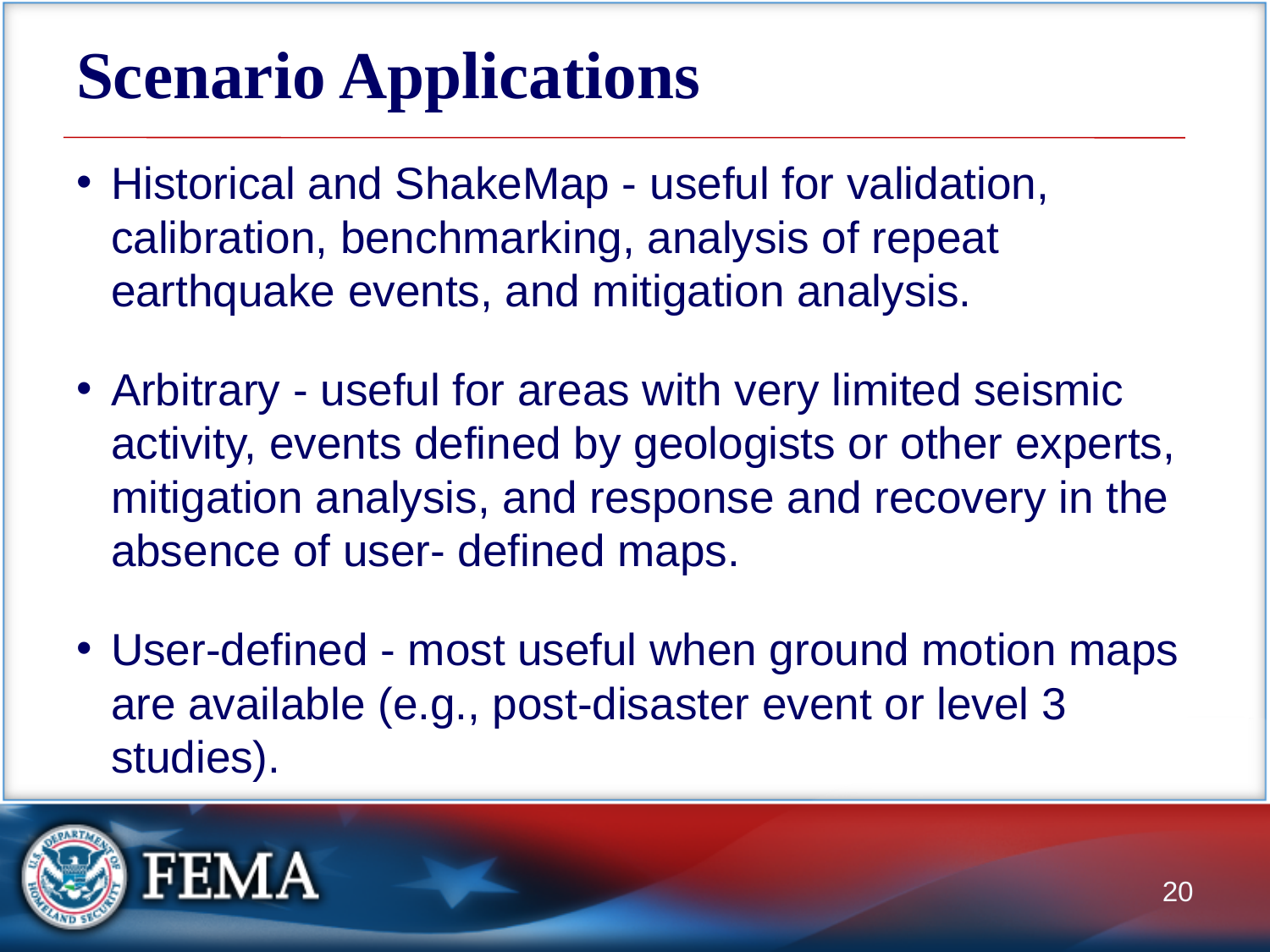

# Scenario Applications
Historical and ShakeMap - useful for validation, calibration, benchmarking, analysis of repeat earthquake events, and mitigation analysis.
Arbitrary - useful for areas with very limited seismic activity, events defined by geologists or other experts, mitigation analysis, and response and recovery in the absence of user- defined maps.
User-defined - most useful when ground motion maps are available (e.g., post-disaster event or level 3 studies).

20